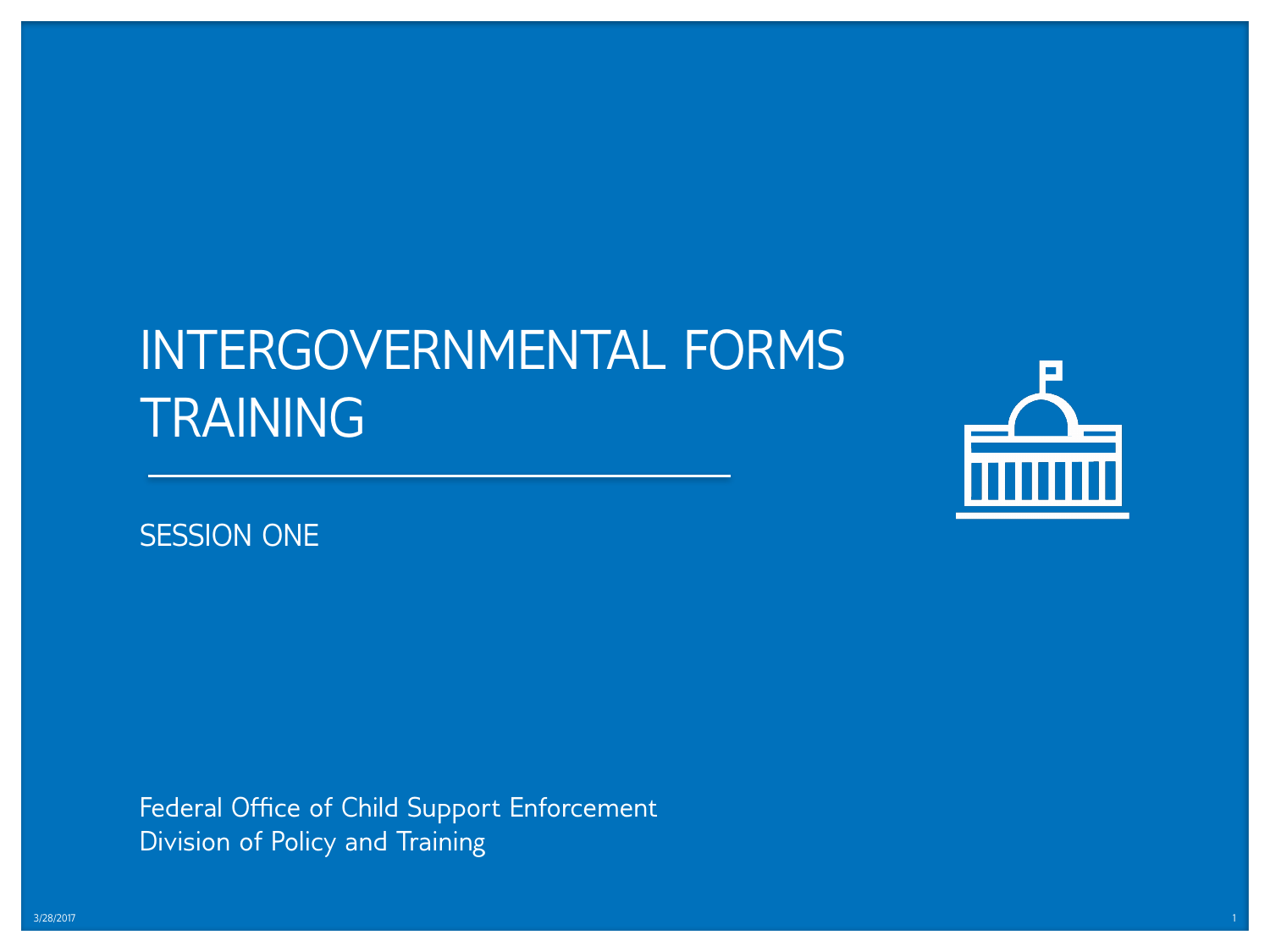

# Intergovernmental Forms  Training
Session one
3/28/2017
1